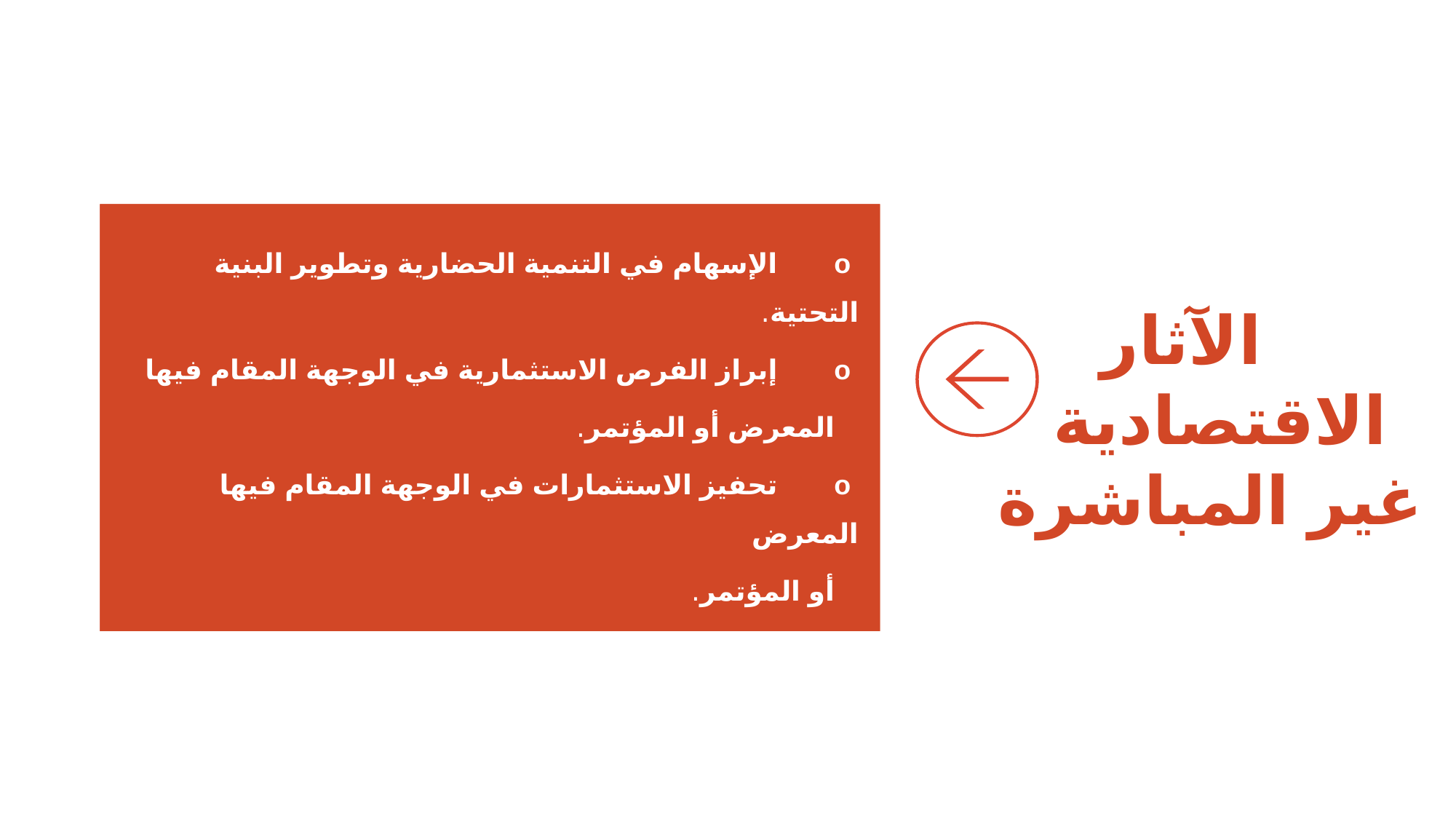

o       الإسهام في التنمية الحضارية وتطوير البنية التحتية.
 o       إبراز الفرص الاستثمارية في الوجهة المقام فيها
   المعرض أو المؤتمر.
 o       تحفيز الاستثمارات في الوجهة المقام فيها المعرض
   أو المؤتمر.
# الآثار الاقتصادية غير المباشرة

  الآثار الاقتصادية المباشرة: